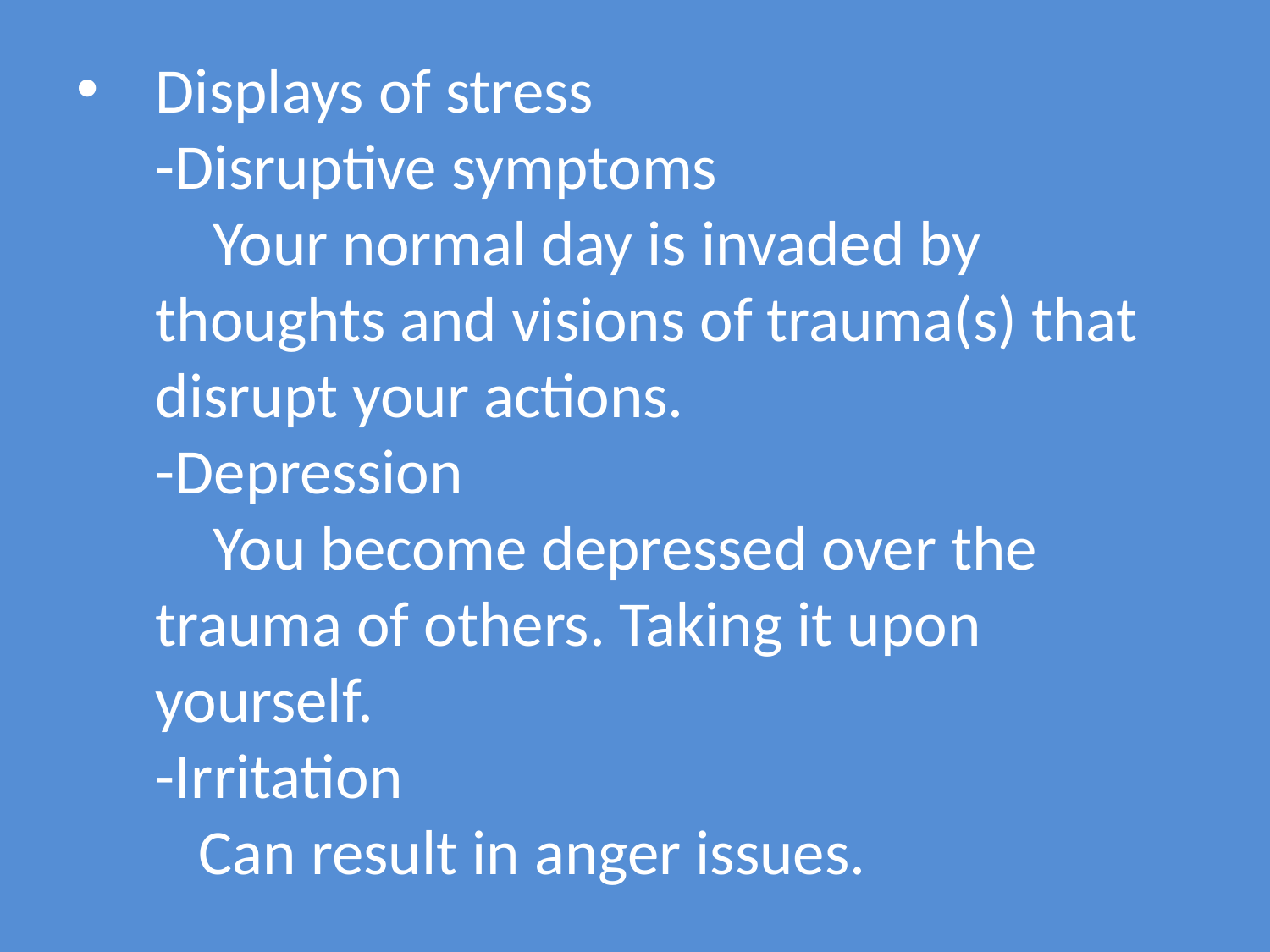

# Displays of stress -Disruptive symptoms Your normal day is invaded by thoughts and visions of trauma(s) that disrupt your actions. -Depression You become depressed over the trauma of others. Taking it upon yourself. -Irritation Can result in anger issues.